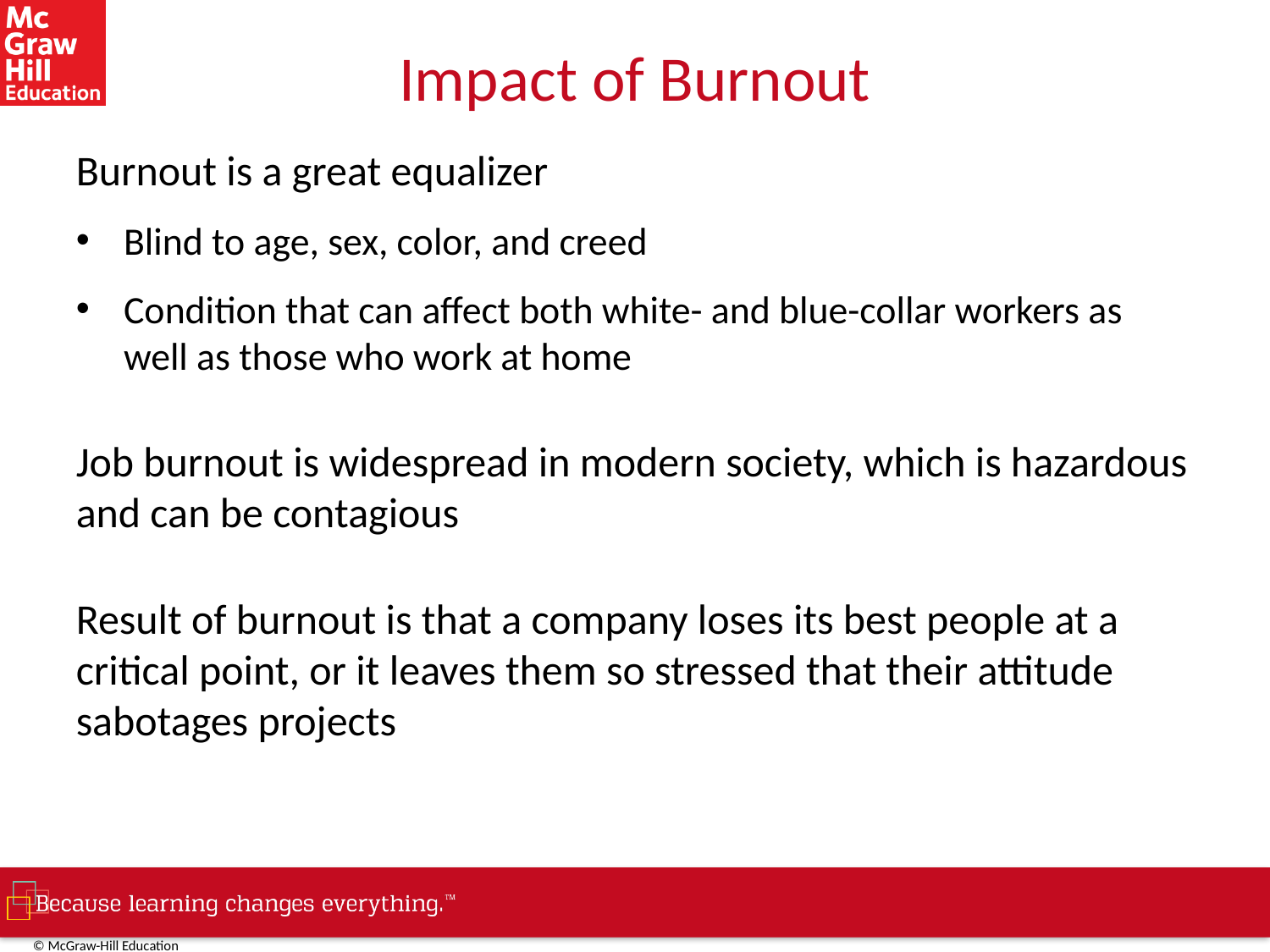

# Impact of Burnout
Burnout is a great equalizer
Blind to age, sex, color, and creed
Condition that can affect both white- and blue-collar workers as well as those who work at home

Job burnout is widespread in modern society, which is hazardous and can be contagious

Result of burnout is that a company loses its best people at a critical point, or it leaves them so stressed that their attitude sabotages projects